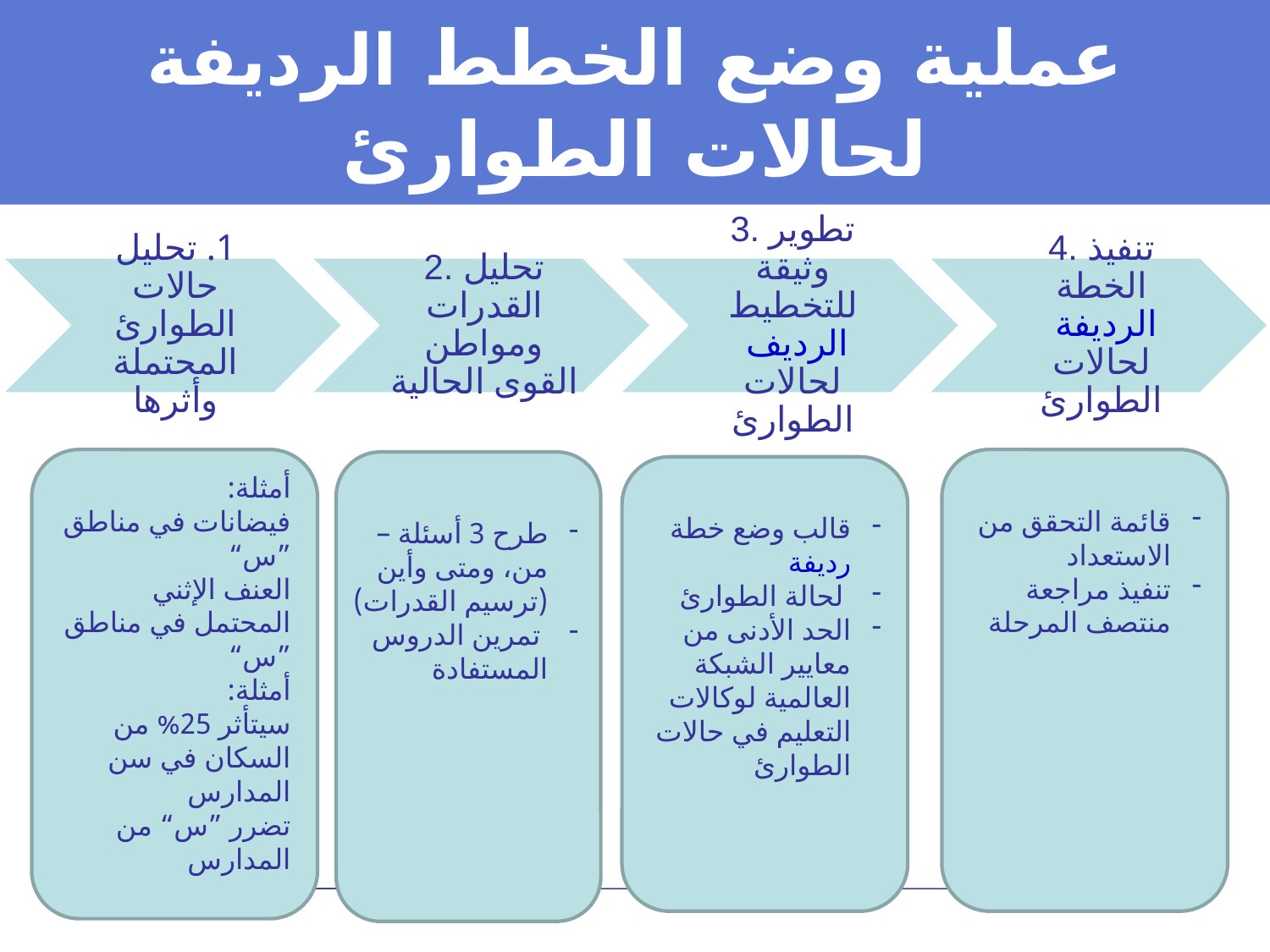

# عملية وضع الخطط الرديفة لحالات الطوارئ
1. تحليل حالات الطوارئ المحتملة وأثرها
2. تحليل القدرات ومواطن القوى الحالية
3. تطوير وثيقة للتخطيط الرديف  لحالات الطوارئ
4. تنفيذ الخطة الرديفة  لحالات الطوارئ
أمثلة:
فيضانات في مناطق ”س“
العنف الإثني المحتمل في مناطق ”س“
أمثلة:
سيتأثر 25% من السكان في سن المدارس
تضرر ”س“ من المدارس

قائمة التحقق من الاستعداد
تنفيذ مراجعة منتصف المرحلة

قالب وضع خطة رديفة
 لحالة الطوارئ
الحد الأدنى من معايير الشبكة العالمية لوكالات التعليم في حالات الطوارئ

طرح 3 أسئلة – من، ومتى وأين (ترسيم القدرات)
 تمرين الدروس المستفادة